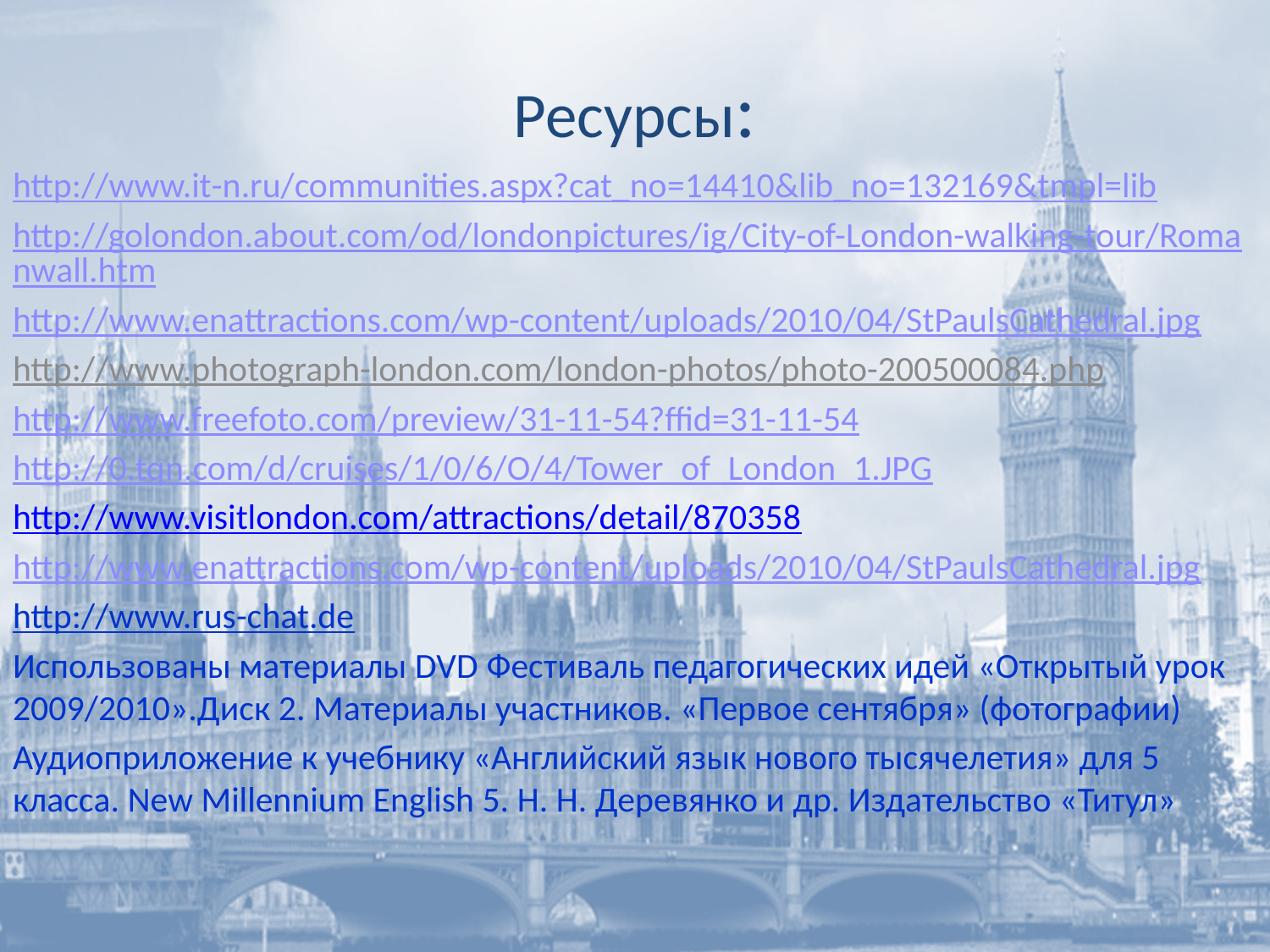

# Ресурсы:
http://www.it-n.ru/communities.aspx?cat_no=14410&lib_no=132169&tmpl=lib
http://golondon.about.com/od/londonpictures/ig/City-of-London-walking-tour/Romanwall.htm
http://www.enattractions.com/wp-content/uploads/2010/04/StPaulsCathedral.jpg
http://www.photograph-london.com/london-photos/photo-200500084.php
http://www.freefoto.com/preview/31-11-54?ffid=31-11-54
http://0.tqn.com/d/cruises/1/0/6/O/4/Tower_of_London_1.JPG
http://www.visitlondon.com/attractions/detail/870358
http://www.enattractions.com/wp-content/uploads/2010/04/StPaulsCathedral.jpg
http://www.rus-chat.de
Использованы материалы DVD Фестиваль педагогических идей «Открытый урок 2009/2010».Диск 2. Материалы участников. «Первое сентября» (фотографии)
Аудиоприложение к учебнику «Английский язык нового тысячелетия» для 5 класса. New Millennium English 5. Н. Н. Деревянко и др. Издательство «Титул»